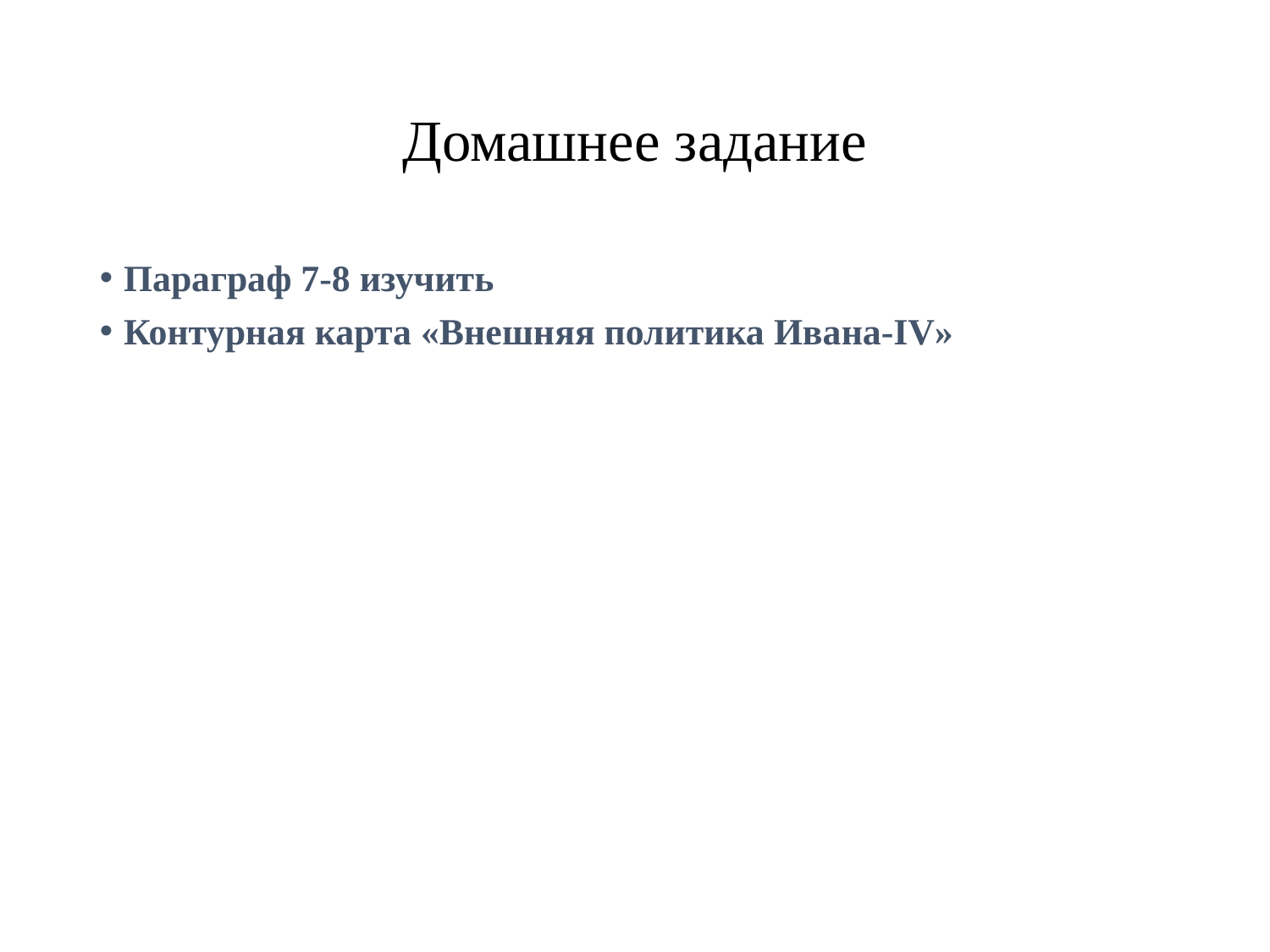

Домашнее задание
Параграф 7-8 изучить
Контурная карта «Внешняя политика Ивана-IV»